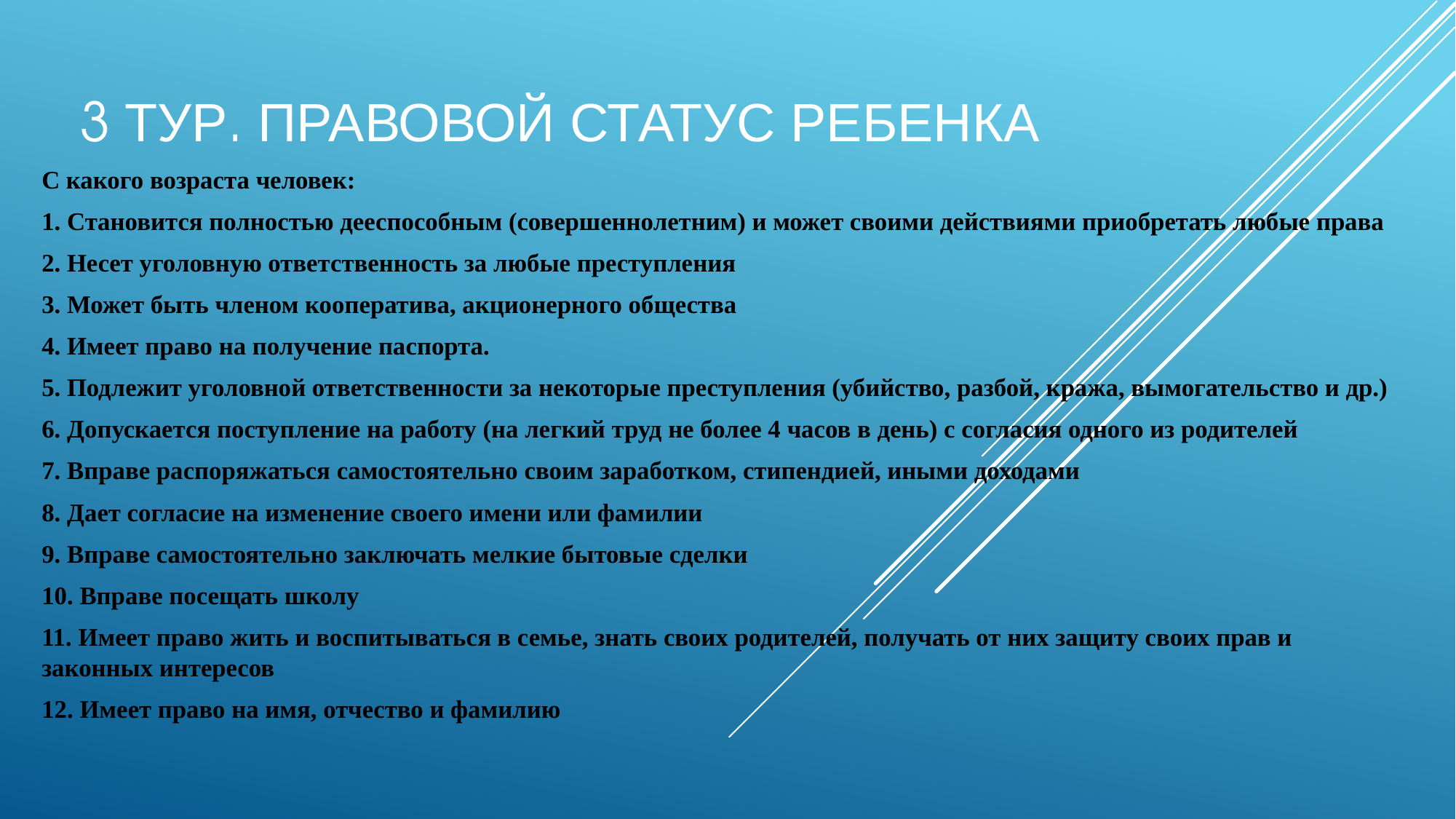

# 3 тур. Правовой статус ребенка
С какого возраста человек:
1. Становится полностью дееспособным (совершеннолетним) и может своими действиями приобретать любые права
2. Несет уголовную ответственность за любые преступления
3. Может быть членом кооператива, акционерного общества
4. Имеет право на получение паспорта.
5. Подлежит уголовной ответственности за некоторые преступления (убийство, разбой, кража, вымогательство и др.)
6. Допускается поступление на работу (на легкий труд не более 4 часов в день) с согласия одного из родителей
7. Вправе распоряжаться самостоятельно своим заработком, стипендией, иными доходами
8. Дает согласие на изменение своего имени или фамилии
9. Вправе самостоятельно заключать мелкие бытовые сделки
10. Вправе посещать школу
11. Имеет право жить и воспитываться в семье, знать своих родителей, получать от них защиту своих прав и законных интересов
12. Имеет право на имя, отчество и фамилию